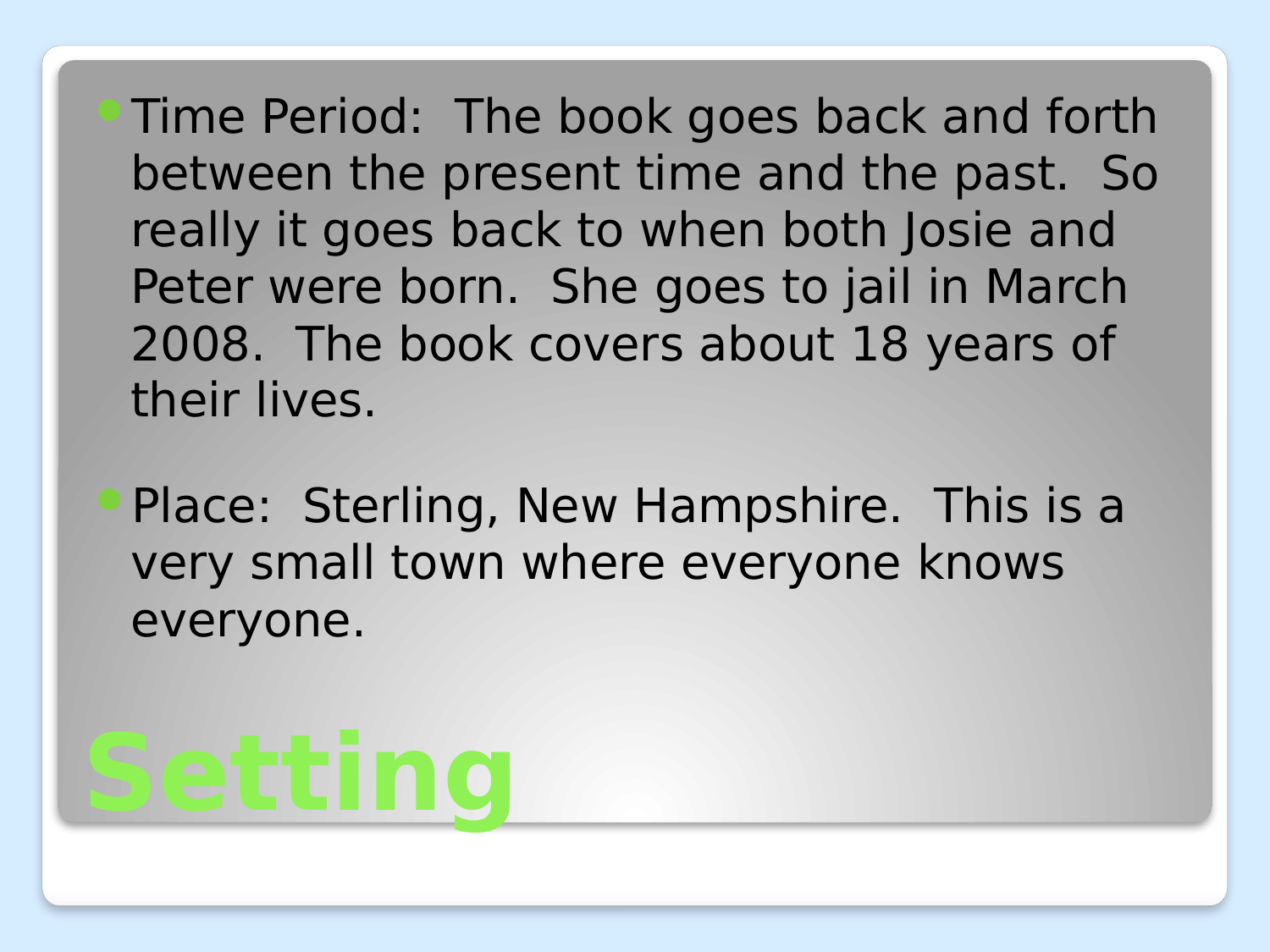

Time Period:  The book goes back and forth between the present time and the past.  So really it goes back to when both Josie and Peter were born.  She goes to jail in March 2008.  The book covers about 18 years of their lives.

Place:  Sterling, New Hampshire.  This is a very small town where everyone knows everyone.
# Setting